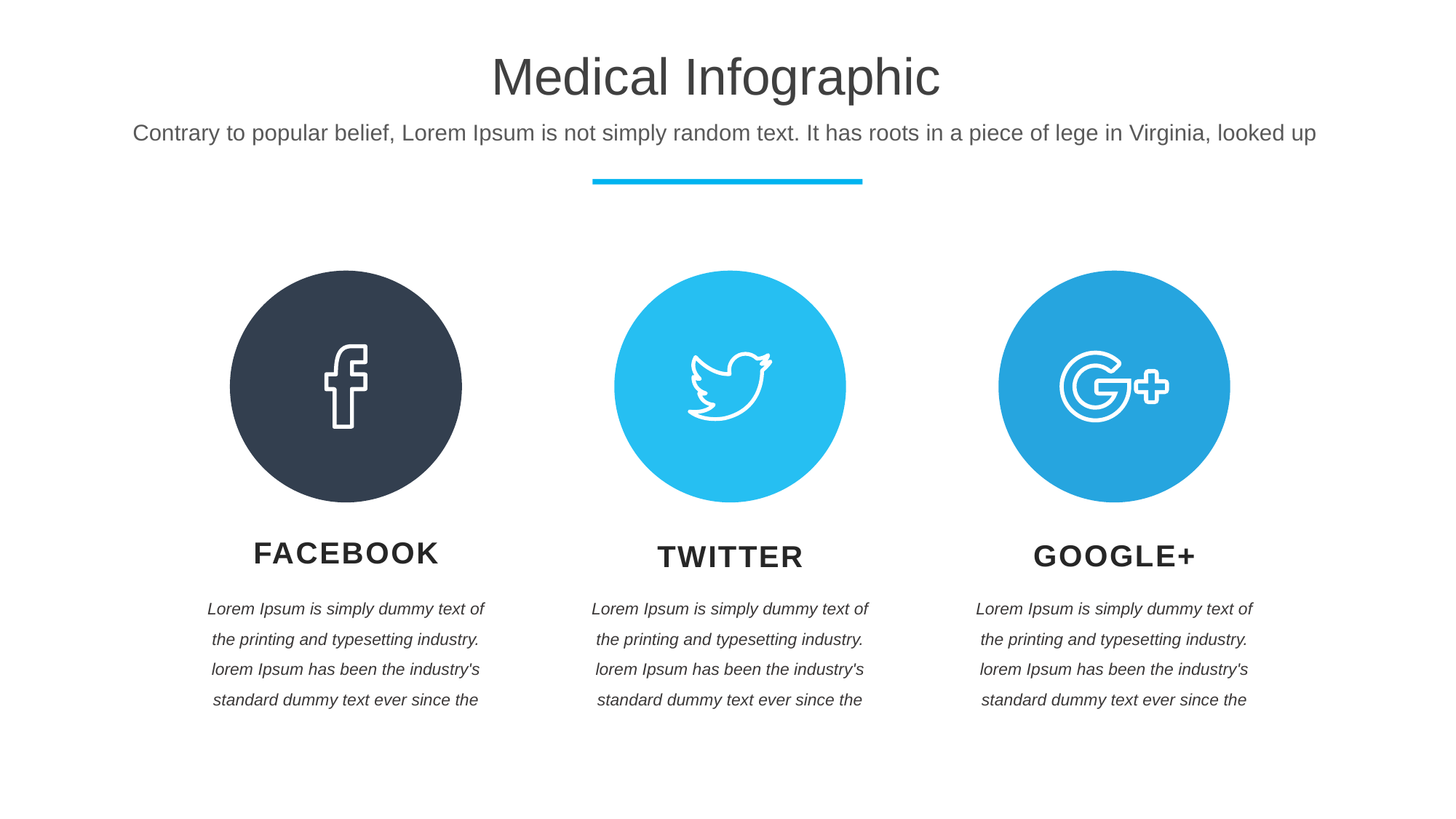

Medical Infographic
Contrary to popular belief, Lorem Ipsum is not simply random text. It has roots in a piece of lege in Virginia, looked up

FACEBOOK
GOOGLE+
TWITTER
Lorem Ipsum is simply dummy text of the printing and typesetting industry. lorem Ipsum has been the industry's standard dummy text ever since the
Lorem Ipsum is simply dummy text of the printing and typesetting industry. lorem Ipsum has been the industry's standard dummy text ever since the
Lorem Ipsum is simply dummy text of the printing and typesetting industry. lorem Ipsum has been the industry's standard dummy text ever since the